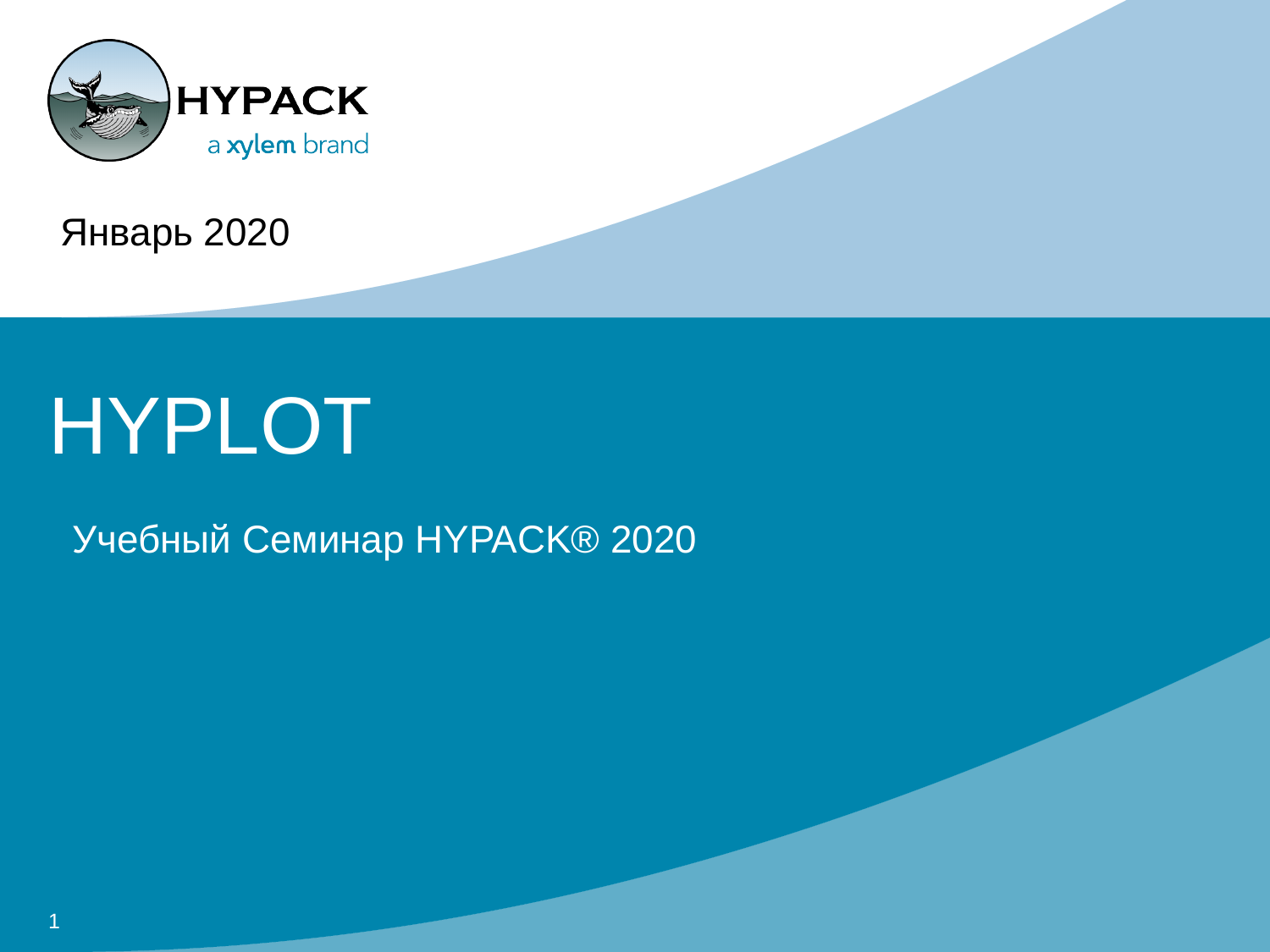

Январь 2020
# HYPLOT
Учебный Семинар HYPACK® 2020
1